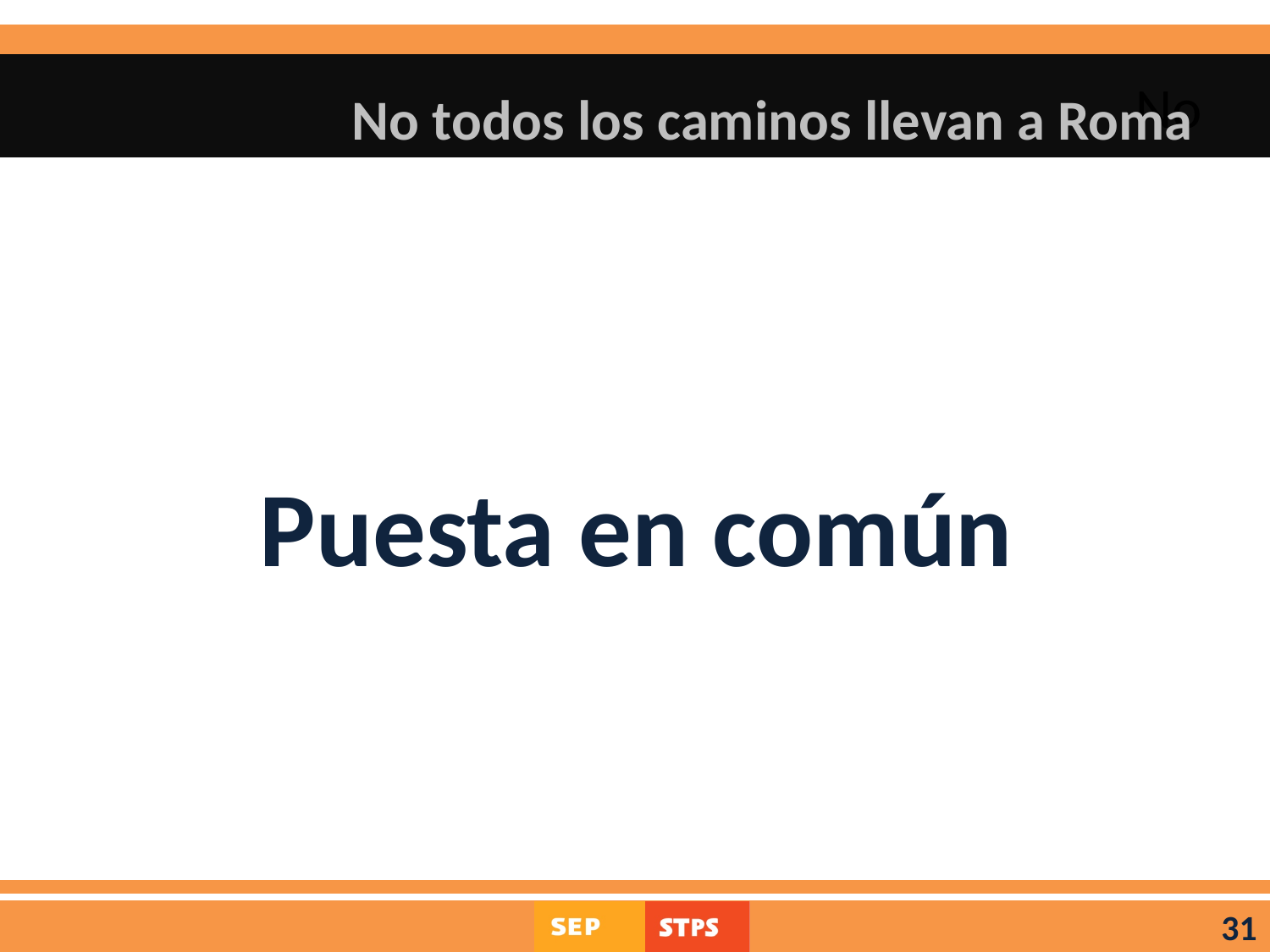

No
# No todos los caminos llevan a Roma
Puesta en común

31